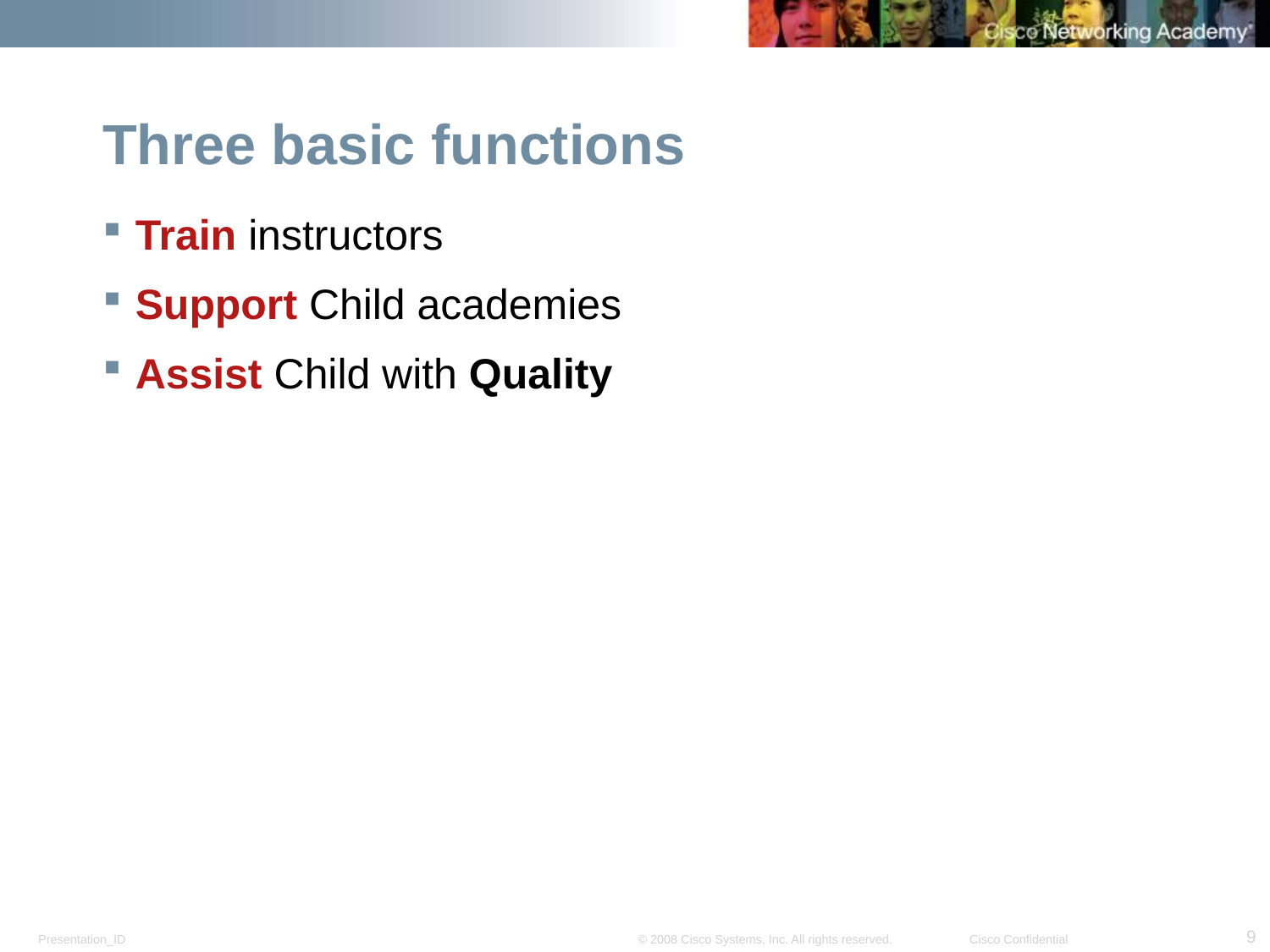

# Three basic functions
Train instructors
Support Child academies
Assist Child with Quality